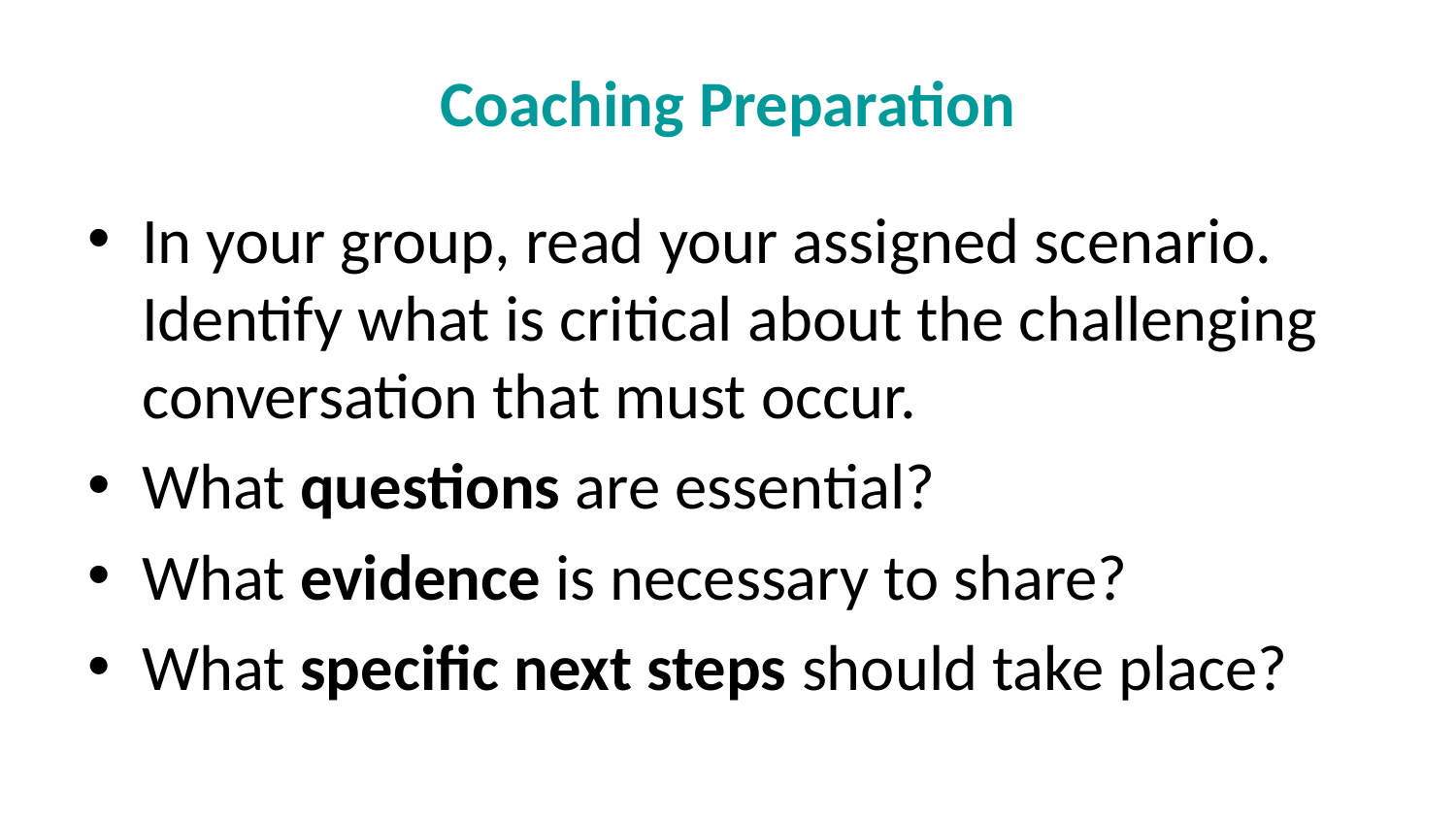

# Coaching Preparation
In your group, read your assigned scenario. Identify what is critical about the challenging conversation that must occur.
What questions are essential?
What evidence is necessary to share?
What specific next steps should take place?